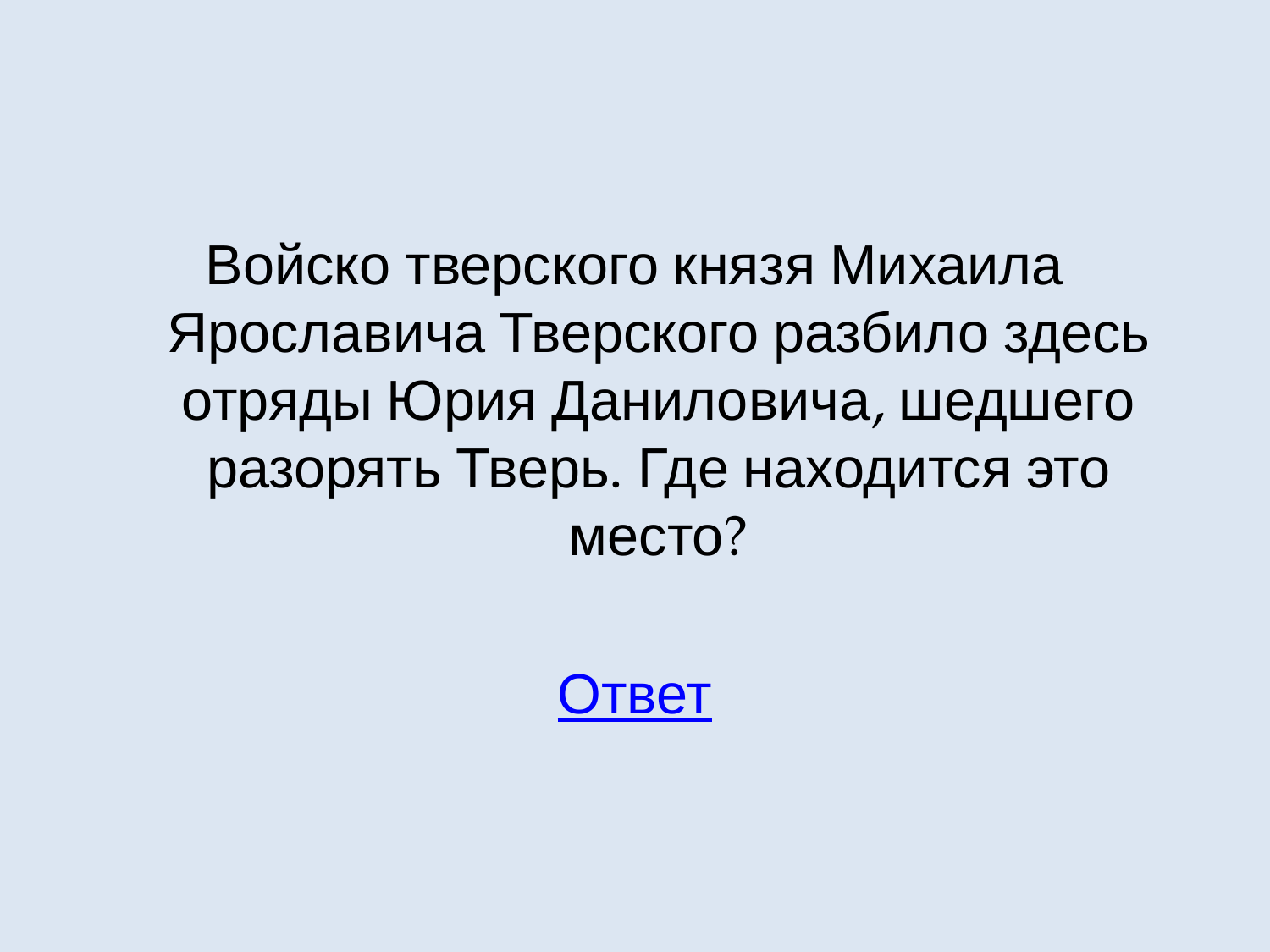

#
Войско тверского князя Михаила Ярославича Тверского разбило здесь отряды Юрия Даниловича, шедшего разорять Тверь. Где находится это место?

Ответ